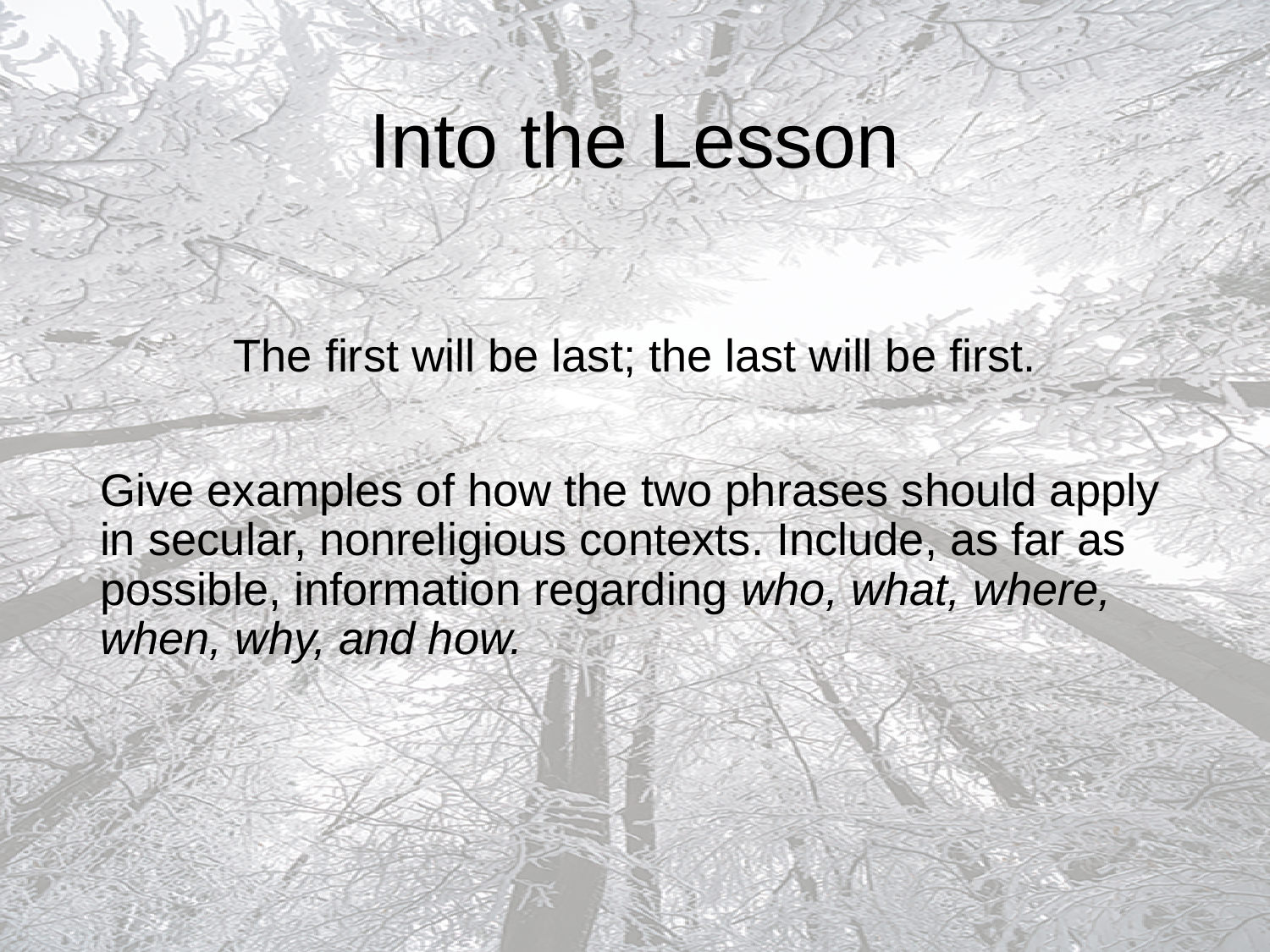

# Into the Lesson

The first will be last; the last will be first.

Give examples of how the two phrases should apply in secular, nonreligious contexts. Include, as far as possible, information regarding who, what, where, when, why, and how.